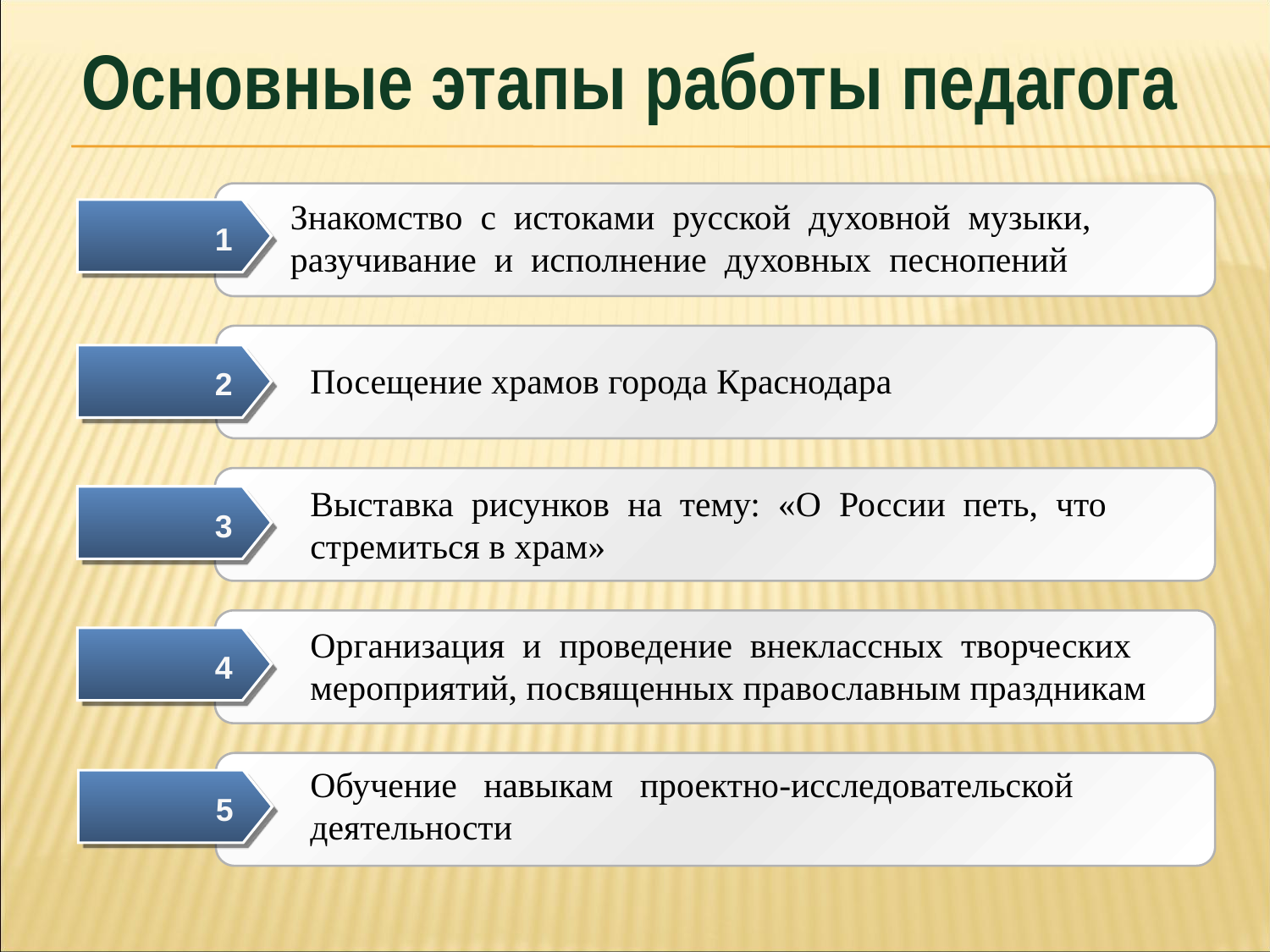

Основные этапы работы педагога

Знакомство  с  истоками  русской  духовной  музыки, разучивание  и  исполнение  духовных  песнопений

1

2
Посещение храмов города Краснодара

Выставка  рисунков  на  тему:  «О  России  петь,  что стремиться в храм»

3

Организация  и  проведение  внеклассных  творческих мероприятий, посвященных православным праздникам

4

Обучение   навыкам   проектно-исследовательской деятельности

5